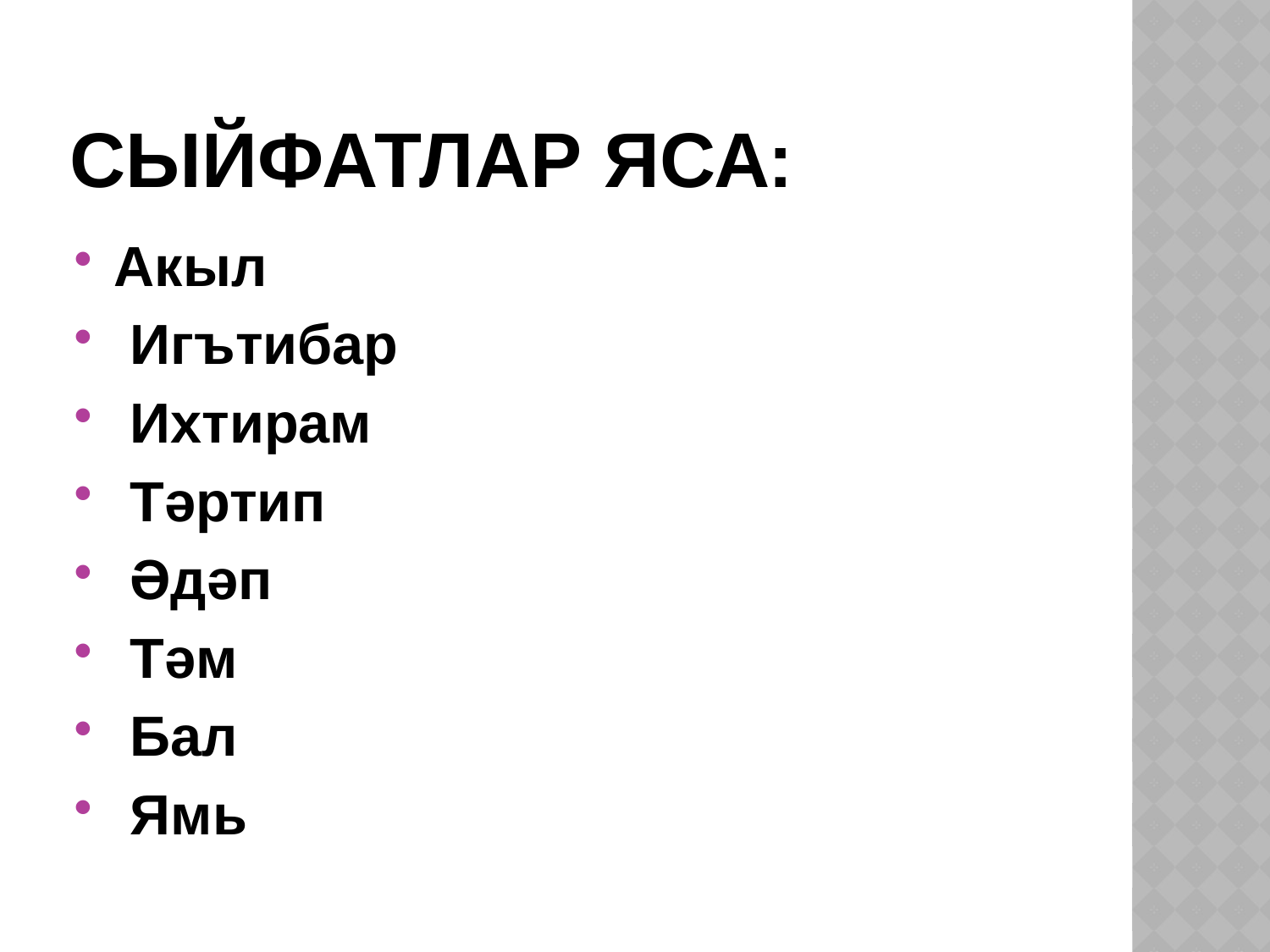

# Сыйфатлар яса:
Акыл
 Игътибар
 Ихтирам
 Тәртип
 Әдәп
 Тәм
 Бал
 Ямь